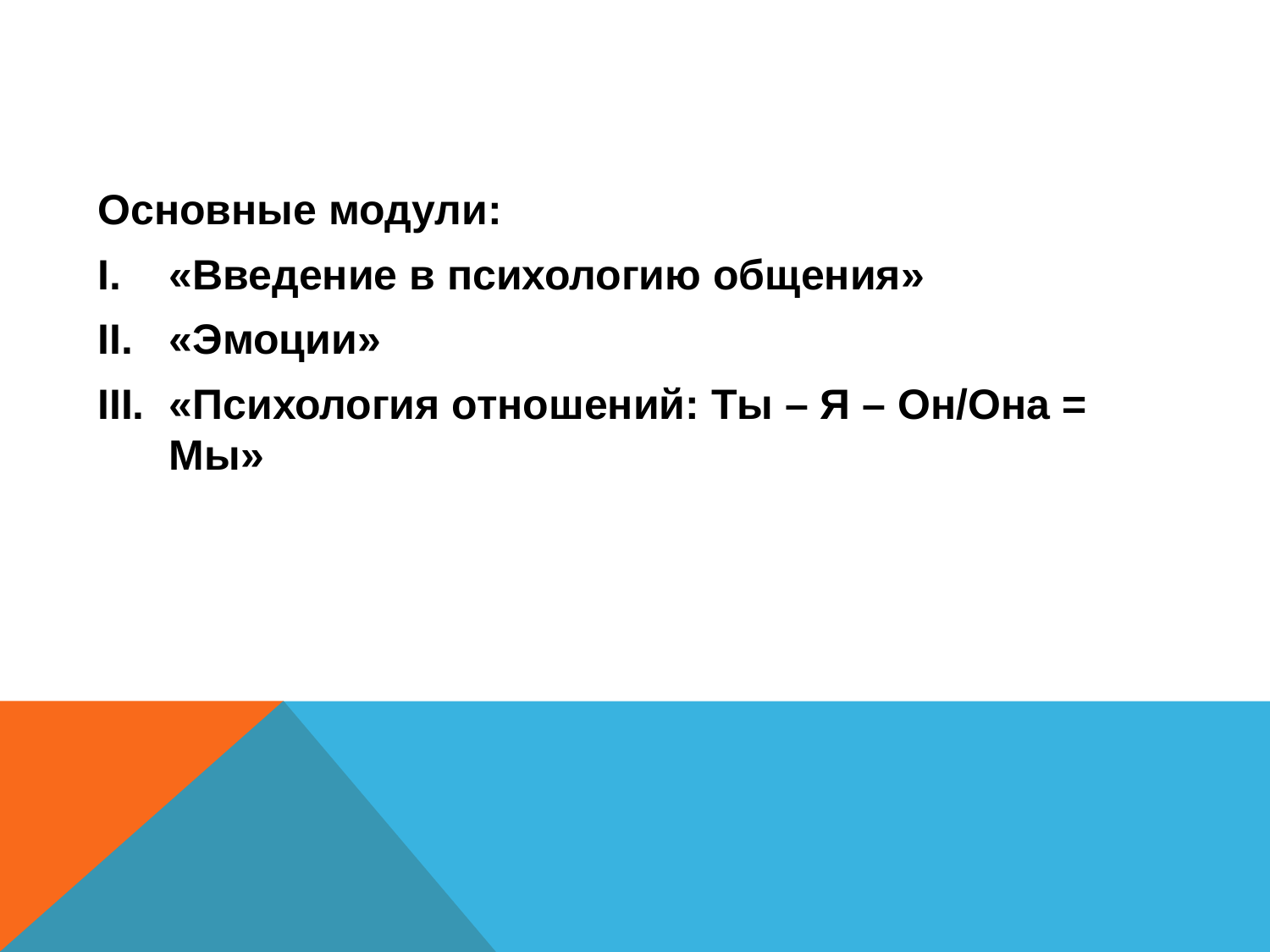

Основные модули:
«Введение в психологию общения»
«Эмоции»
«Психология отношений: Ты – Я – Он/Она = Мы»